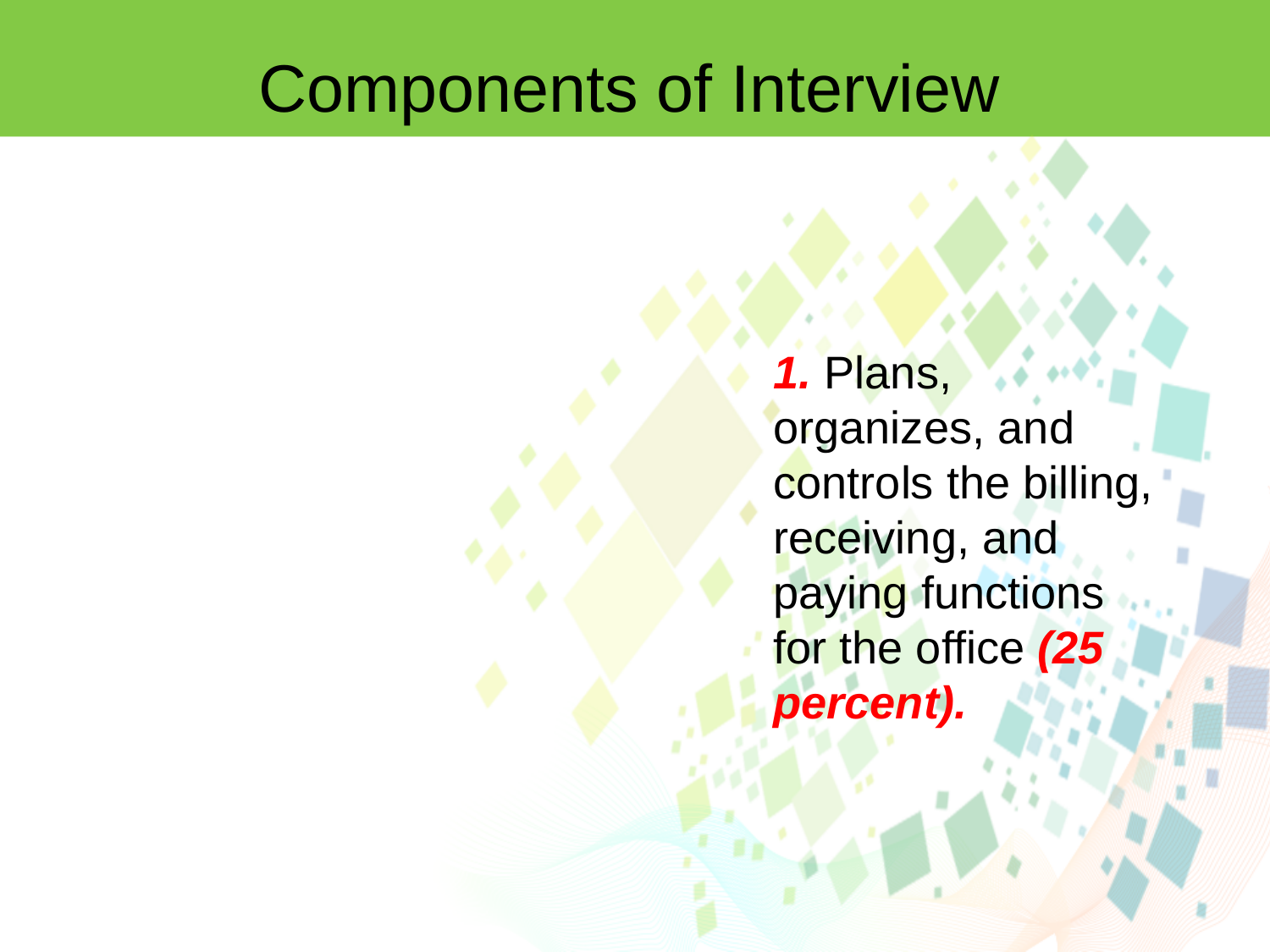

Components of Interview
1. Plans, organizes, and controls the billing, receiving, and paying functions for the office (25 percent).